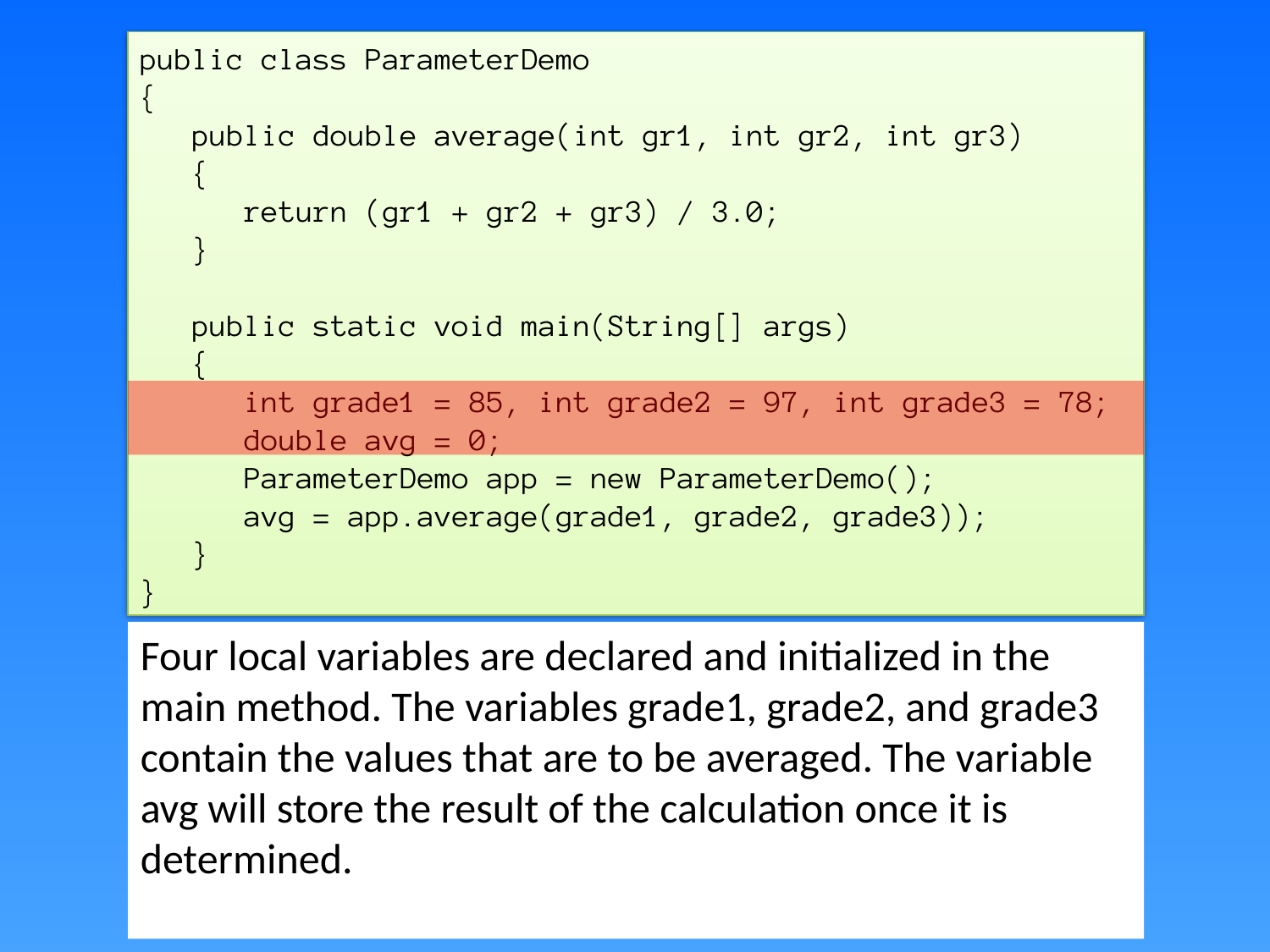

public class ParameterDemo
{
   public double average(int gr1, int gr2, int gr3)
   {
      return (gr1 + gr2 + gr3) / 3.0;
   }

   public static void main(String[] args)
   {
      int grade1 = 85, int grade2 = 97, int grade3 = 78;
      double avg = 0;
      ParameterDemo app = new ParameterDemo();
      avg = app.average(grade1, grade2, grade3));
   }
}

Four local variables are declared and initialized in the main method. The variables grade1, grade2, and grade3 contain the values that are to be averaged. The variable avg will store the result of the calculation once it is determined.